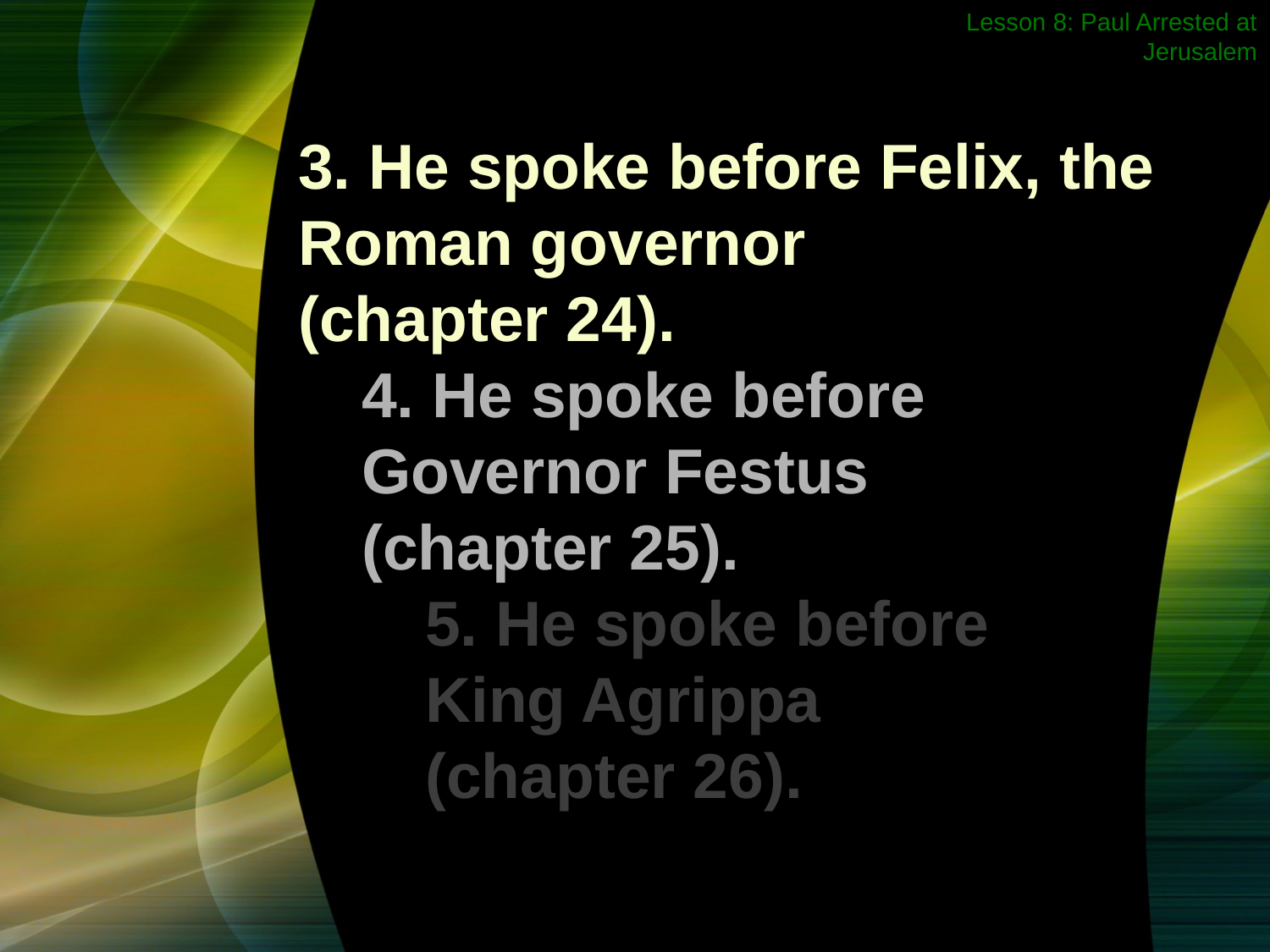

Lesson 8: Paul Arrested at Jerusalem
3. He spoke before Felix, the Roman governor
(chapter 24).
4. He spoke before Governor Festus
(chapter 25).
5. He spoke before
King Agrippa
(chapter 26).